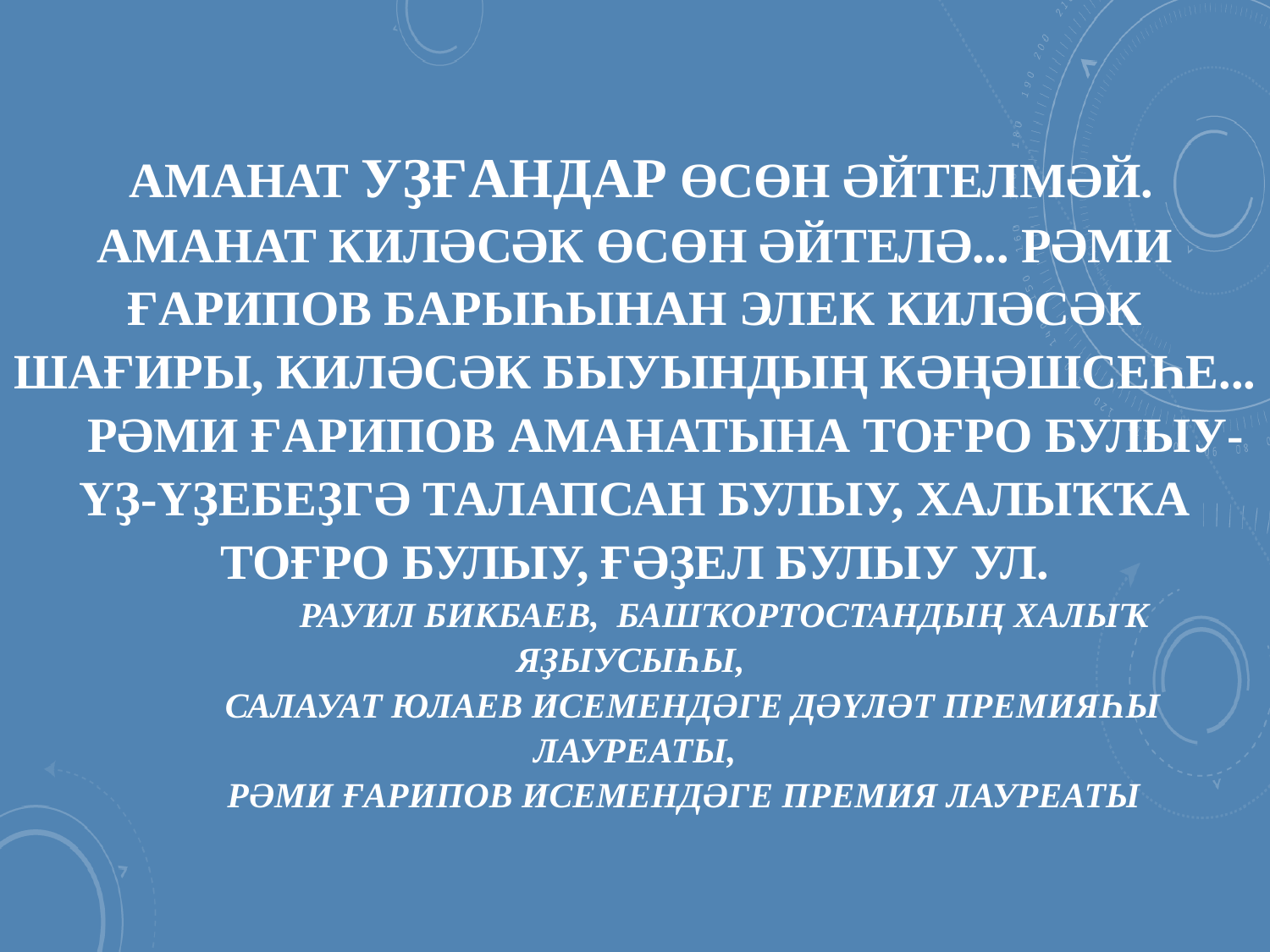

# Аманат уҙғандар өсөн әйтелмәй. Аманат киләсәк өсөн әйтелә... Рәми Ғарипов барыһынан элек киләсәк шағиры, киләсәк быуындың кәңәшсеһе... Рәми Ғарипов аманатына тоғро булыу-үҙ-үҙебеҙгә талапсан булыу, халыҡҡа тоғро булыу, ғәҙел булыу ул. Рауил Бикбаев,  Башҡортостандың халыҡ яҙыусыһы, Салауат Юлаев исемендәге Дәүләт премияһы лауреаты, Рәми Ғарипов исемендәге премия лауреаты